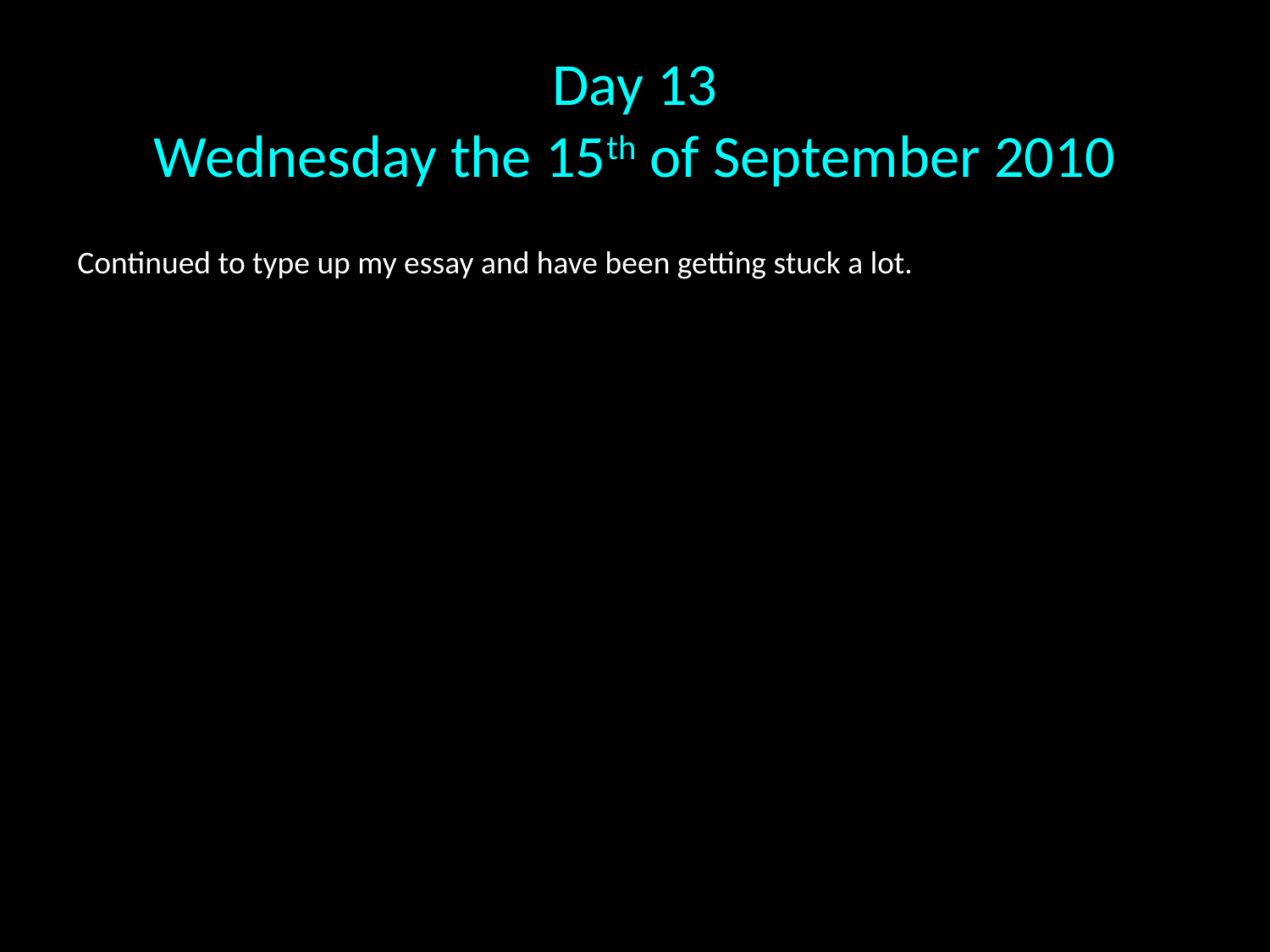

# Day 13 Wednesday the 15th of September 2010
Continued to type up my essay and have been getting stuck a lot.